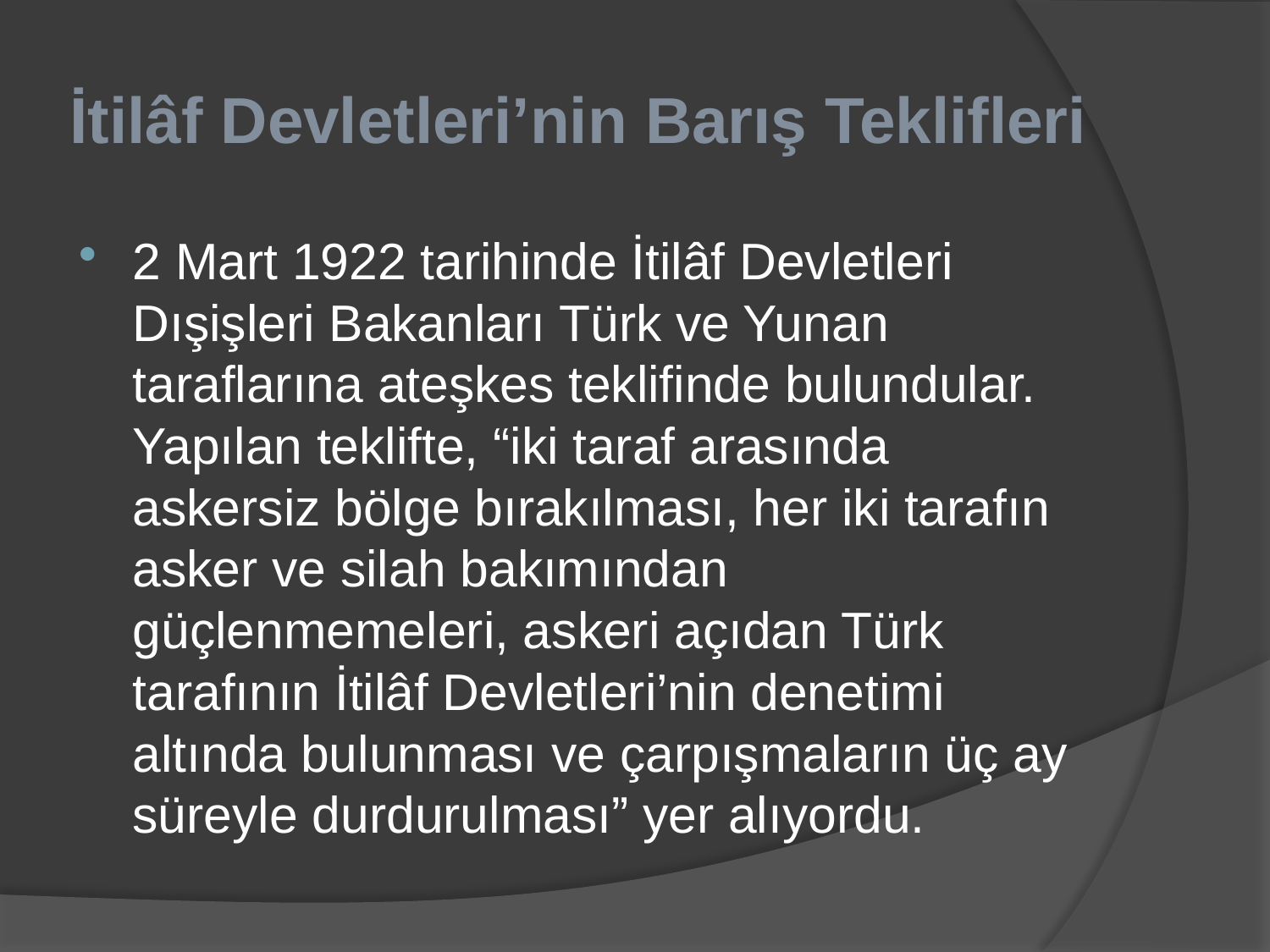

# İtilâf Devletleri’nin Barış Teklifleri
2 Mart 1922 tarihinde İtilâf Devletleri Dışişleri Bakanları Türk ve Yunan taraflarına ateşkes teklifinde bulundular. Yapılan teklifte, “iki taraf arasında askersiz bölge bırakılması, her iki tarafın asker ve silah bakımından güçlenmemeleri, askeri açıdan Türk tarafının İtilâf Devletleri’nin denetimi altında bulunması ve çarpışmaların üç ay süreyle durdurulması” yer alıyordu.